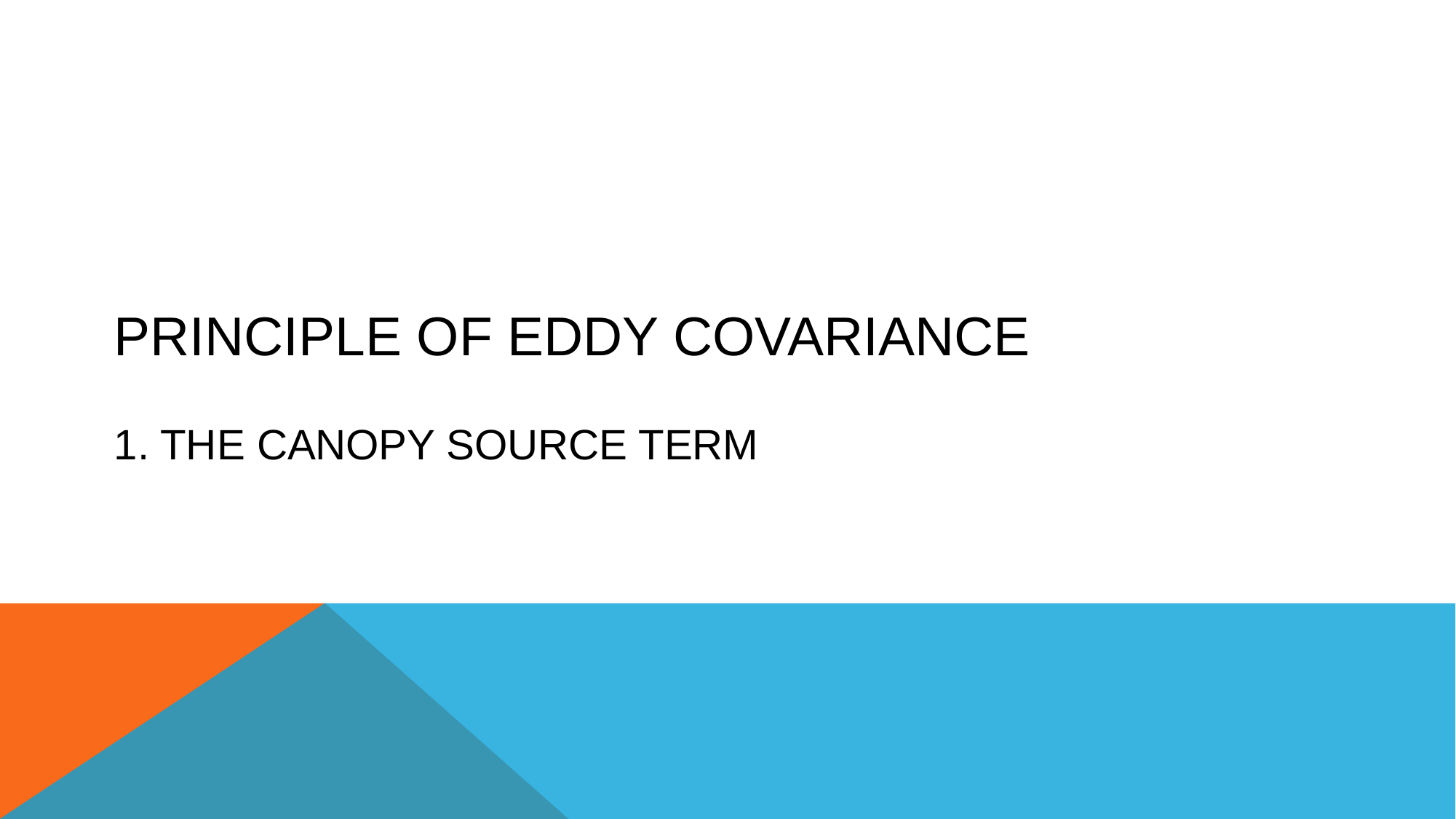

# Principle of Eddy Covariance 1. The canopy source term